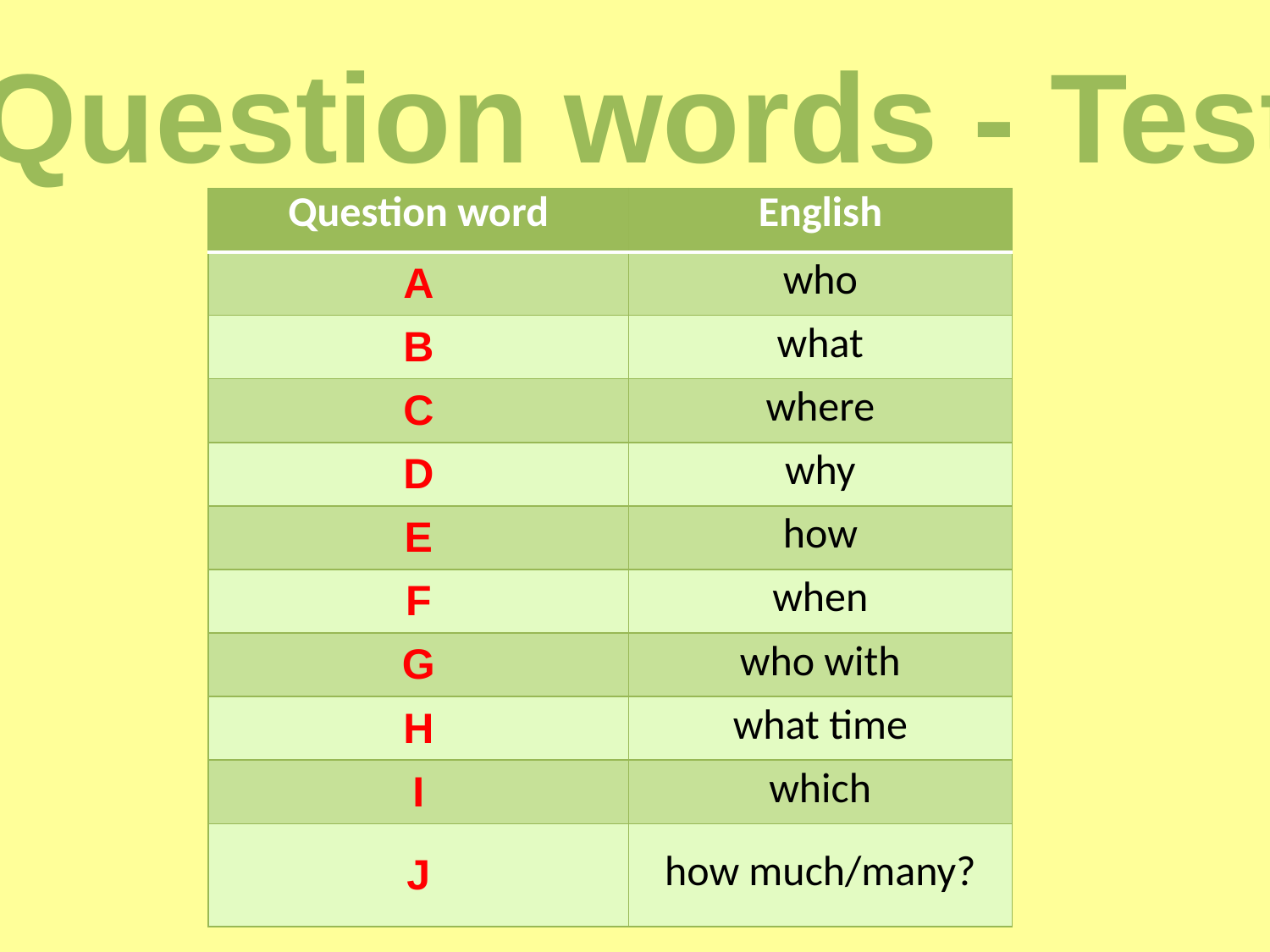

Question words - Test
| Question word | English |
| --- | --- |
| A | who |
| B | what |
| C | where |
| D | why |
| E | how |
| F | when |
| G | who with |
| H | what time |
| I | which |
| J | how much/many? |